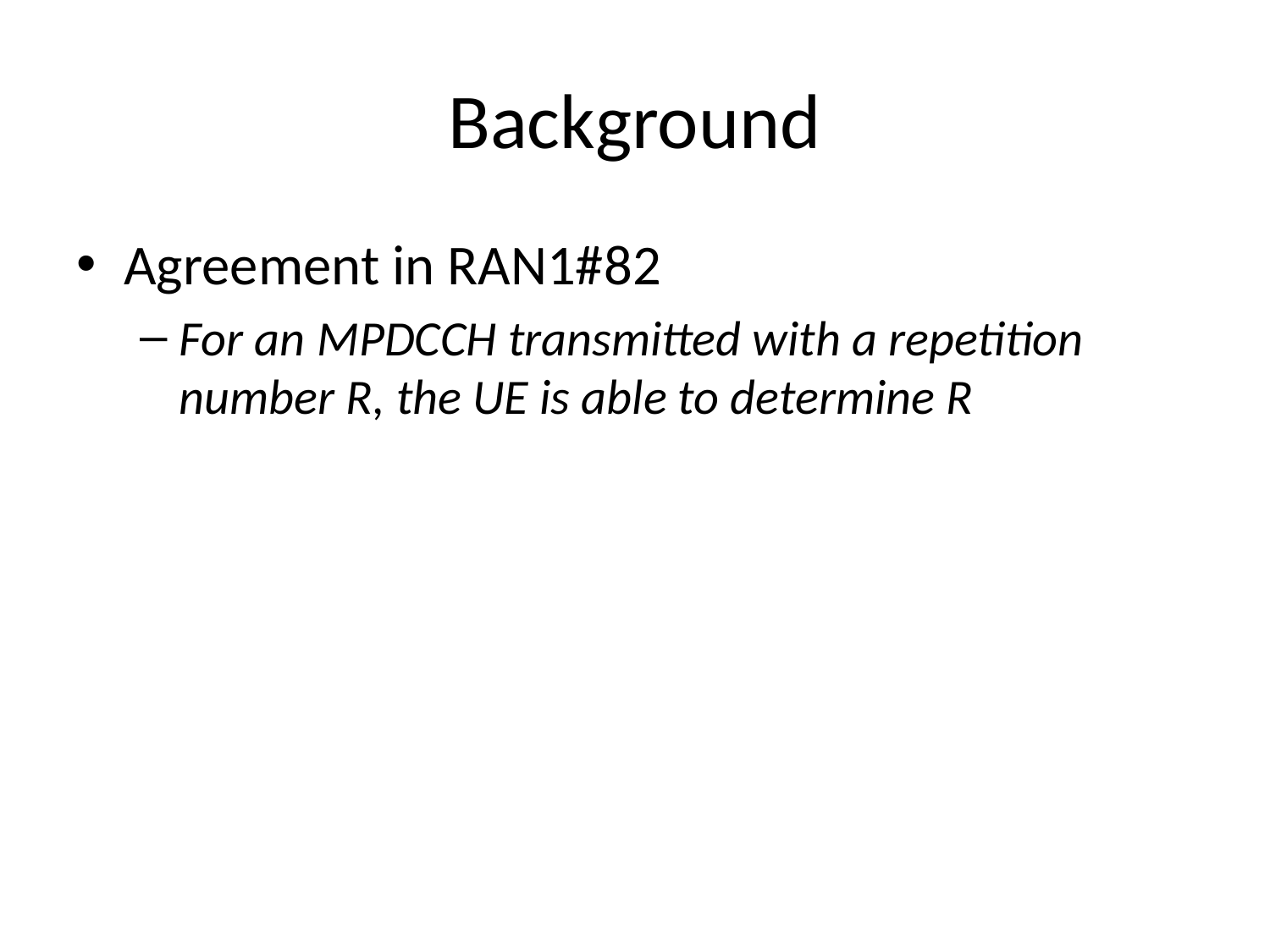

# Background
Agreement in RAN1#82
For an MPDCCH transmitted with a repetition number R, the UE is able to determine R